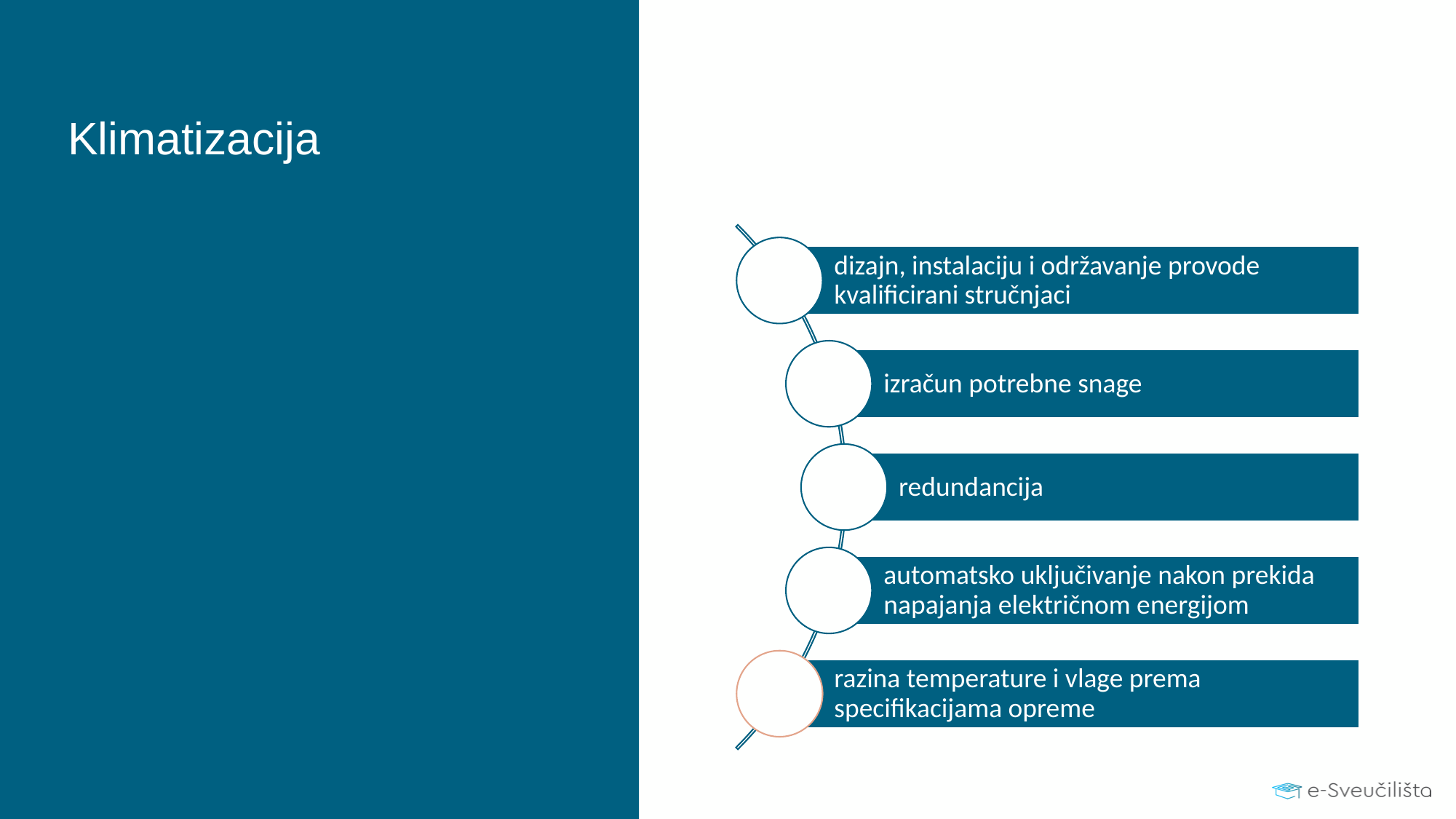

# Klimatizacija

dizajn, instalaciju i održavanje provode kvalificirani stručnjaci

izračun potrebne snage

redundancija

automatsko uključivanje nakon prekida napajanja električnom energijom

razina temperature i vlage prema specifikacijama opreme